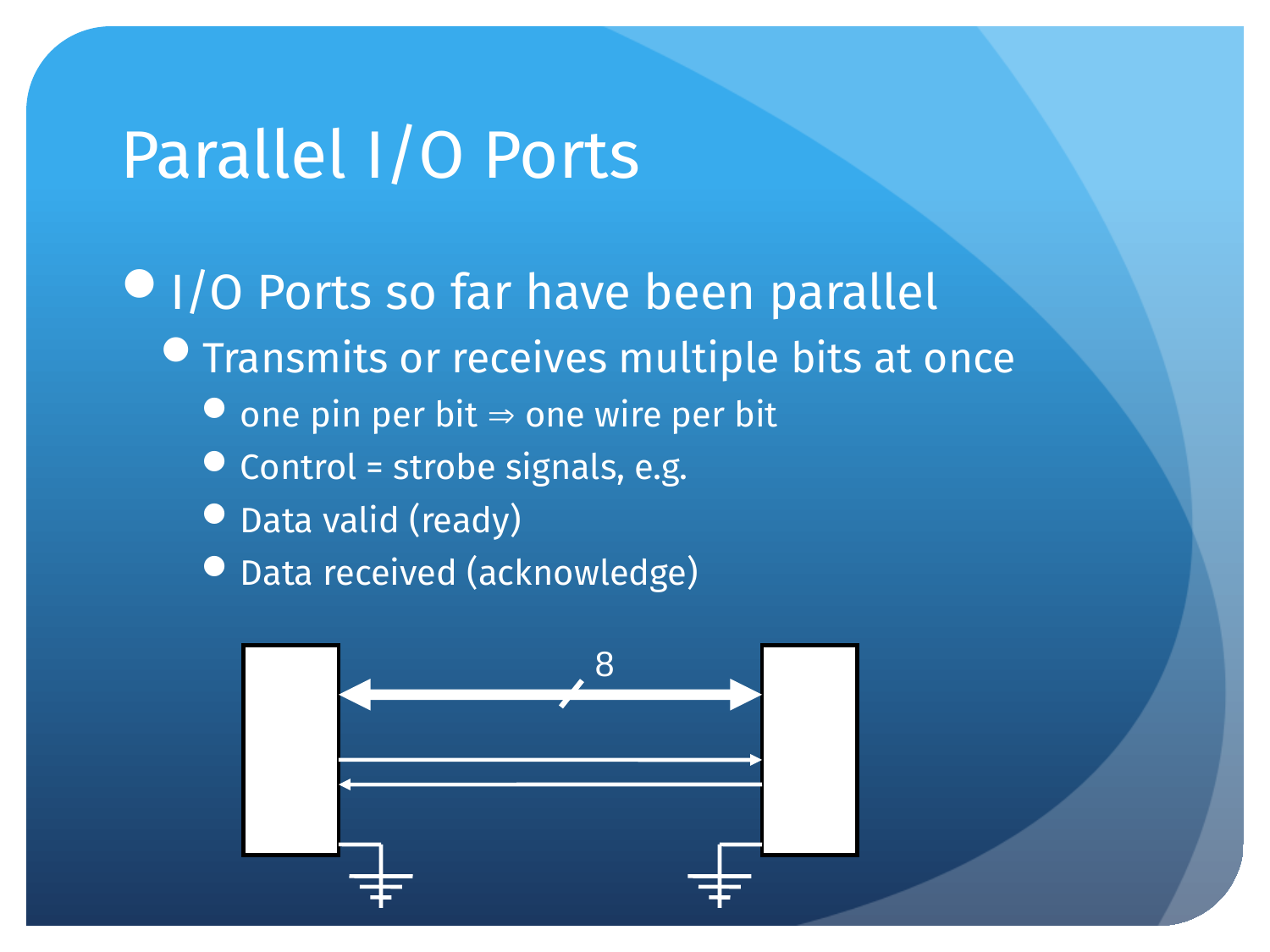

# Parallel I/O Ports
I/O Ports so far have been parallel
Transmits or receives multiple bits at once
one pin per bit ⇒ one wire per bit
Control = strobe signals, e.g.
Data valid (ready)
Data received (acknowledge)
8